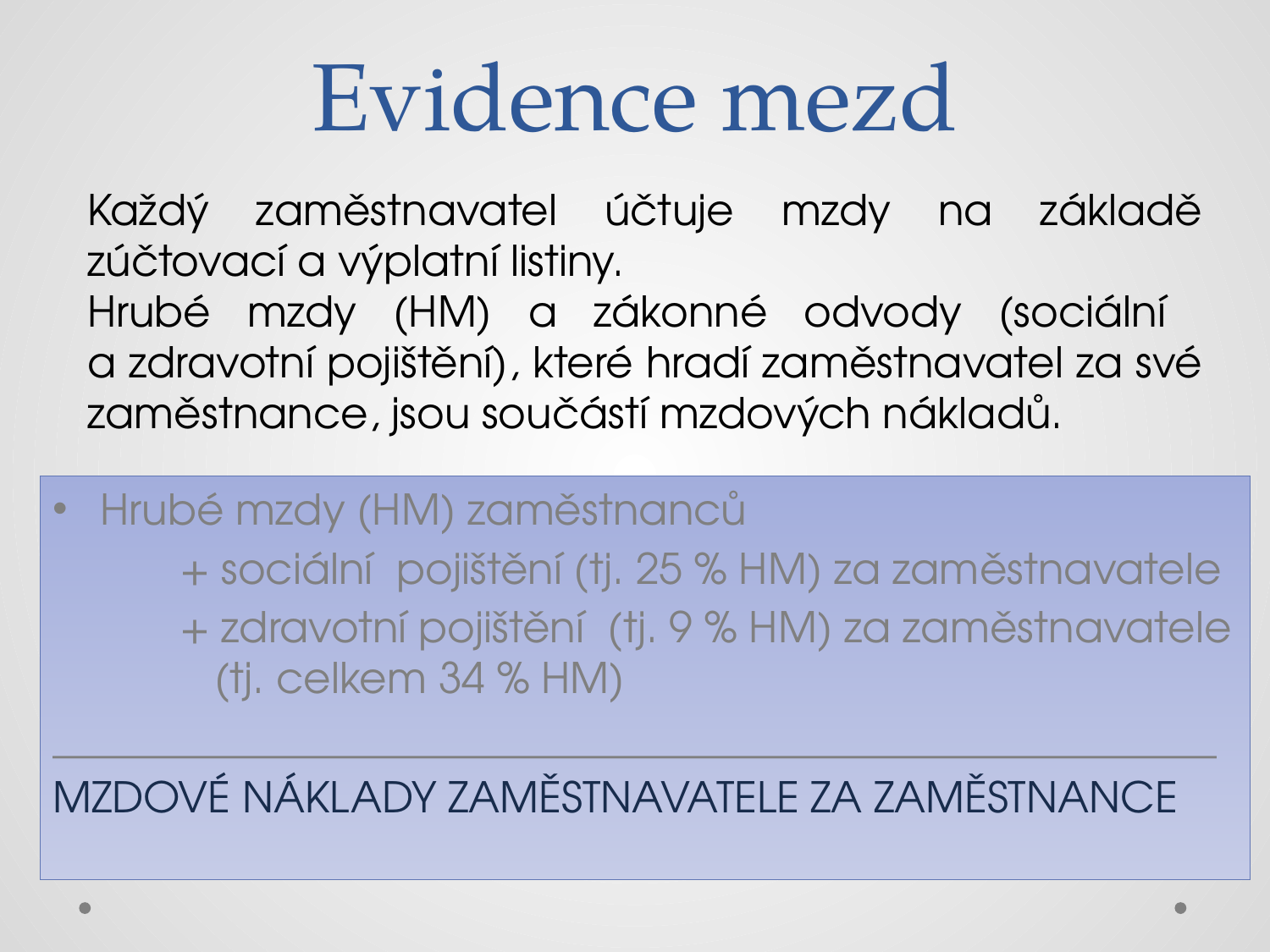

# Evidence mezd
Každý zaměstnavatel účtuje mzdy na základě zúčtovací a výplatní listiny.
Hrubé mzdy (HM) a zákonné odvody (sociální
a zdravotní pojištění), které hradí zaměstnavatel za své zaměstnance, jsou součástí mzdových nákladů.
Hrubé mzdy (HM) zaměstnanců
	+ sociální  pojištění (tj. 25 % HM) za zaměstnavatele
	+ zdravotní pojištění  (tj. 9 % HM) za zaměstnavatele 	   (tj. celkem 34 % HM)
_______________________________________________________
MZDOVÉ NÁKLADY ZAMĚSTNAVATELE ZA ZAMĚSTNANCE